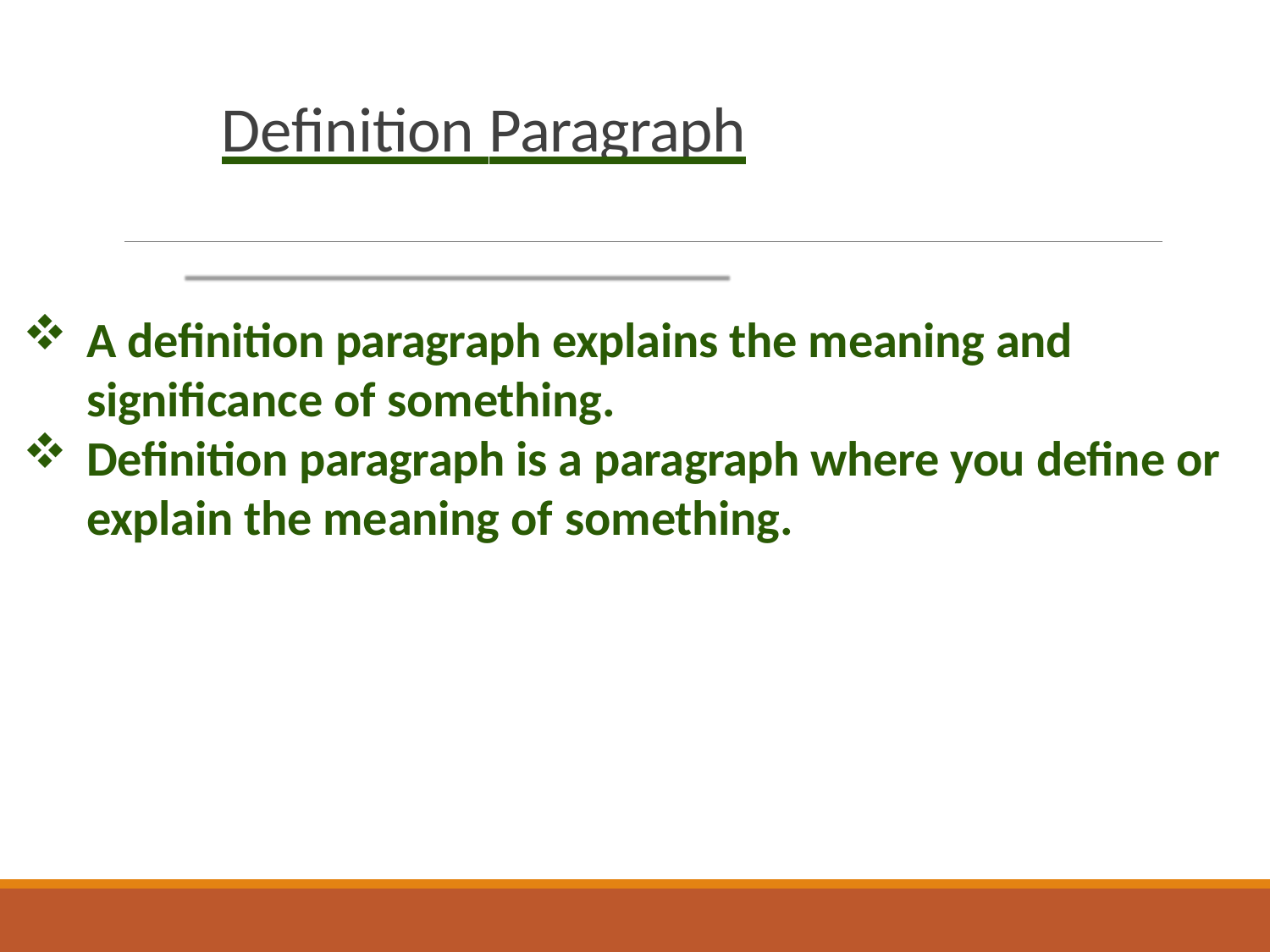

# Definition Paragraph

A definition paragraph explains the meaning and  significance of something.
Definition paragraph is a paragraph where you define or  explain the meaning of something.